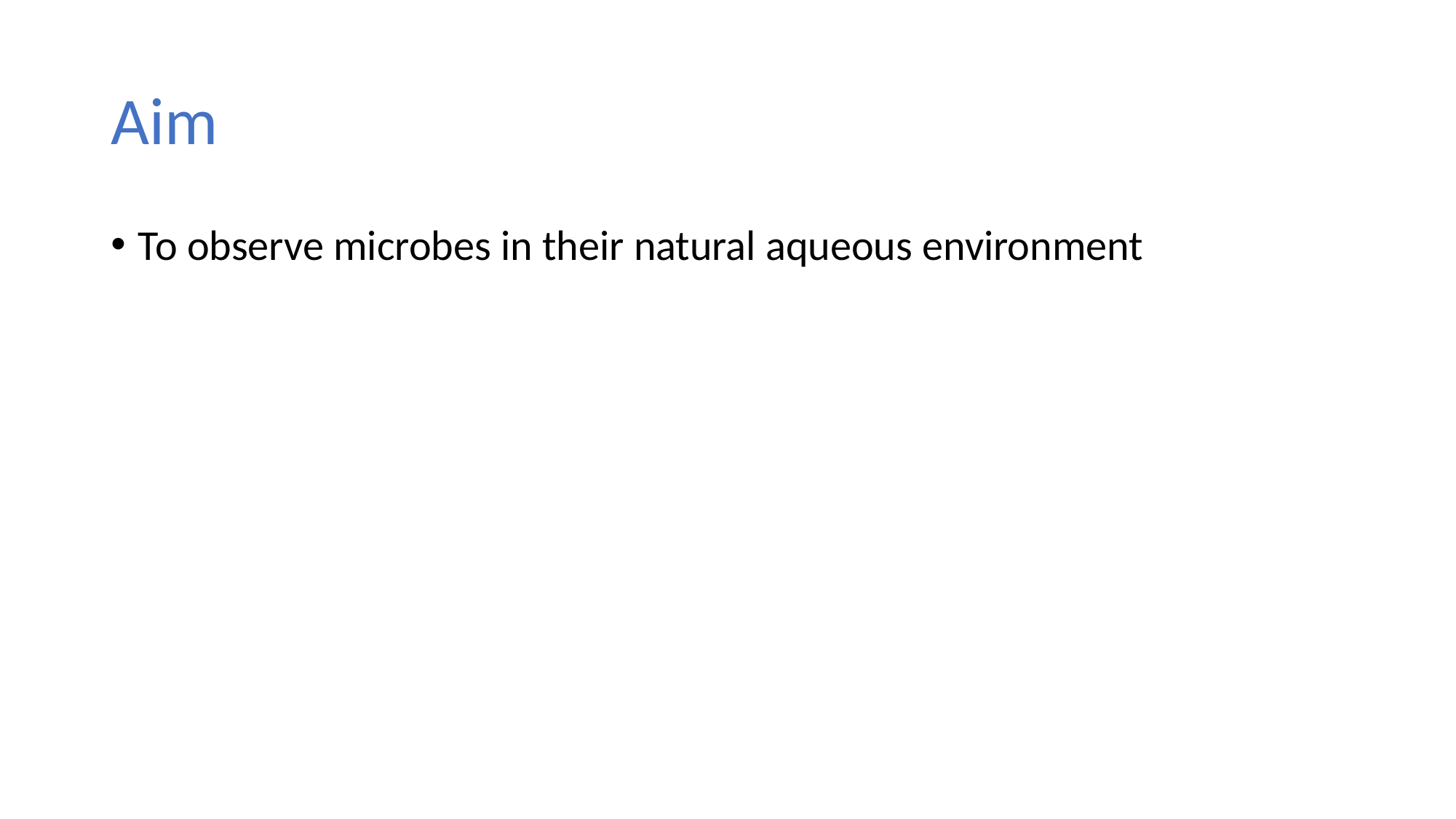

# Aim
To observe microbes in their natural aqueous environment